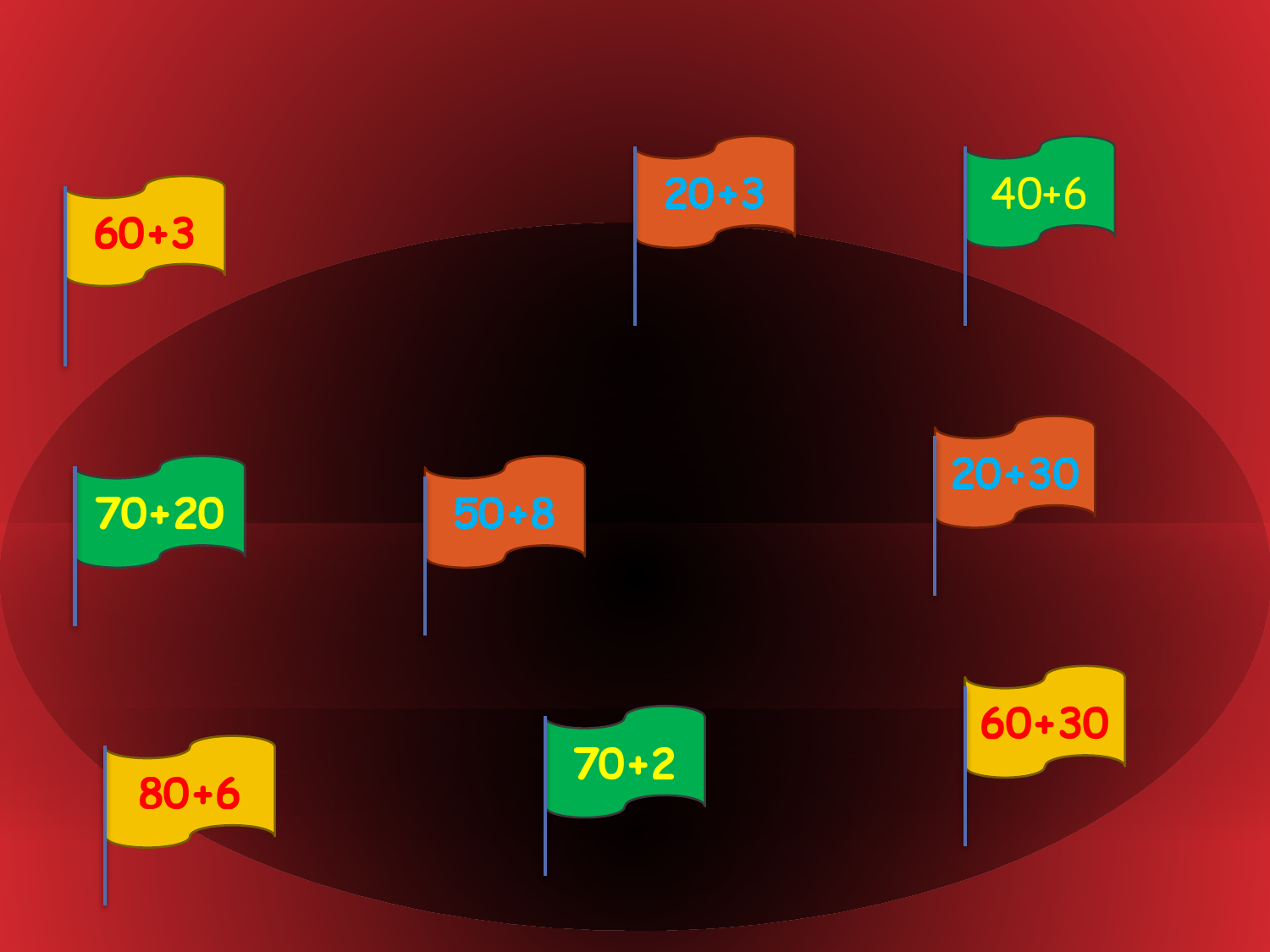

20+3
40+6
60+3
20+30
70+20
50+8
60+30
70+2
80+6